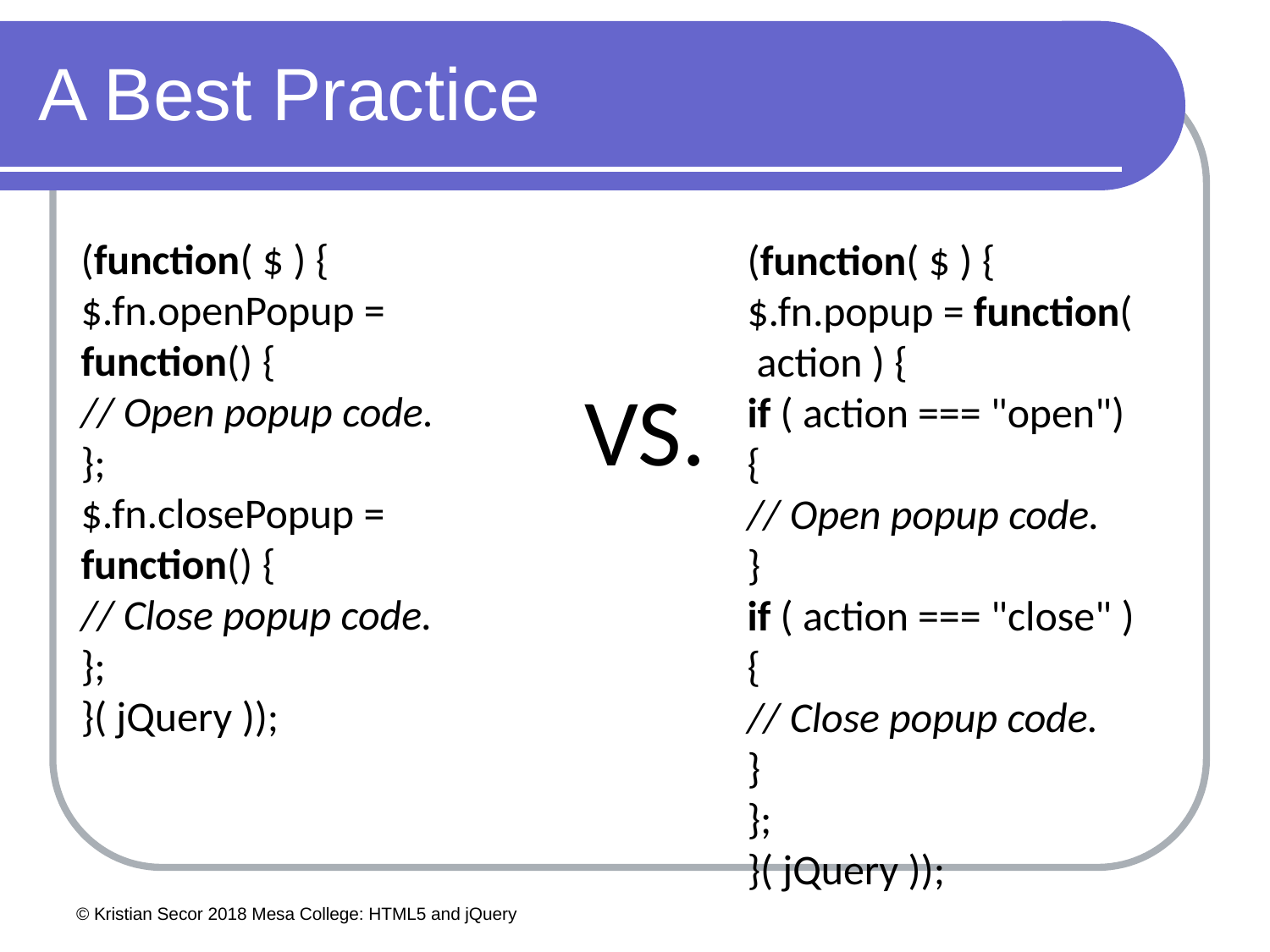

# A Best Practice
(function( $ ) {
$.fn.openPopup =
function() {
// Open popup code.
};
$.fn.closePopup =
function() {
// Close popup code.
};
}( jQuery ));
(function( $ ) {
$.fn.popup = function(  action ) {
if ( action === "open") {
// Open popup code.
}
if ( action === "close" ) {
// Close popup code.
}
};
}( jQuery ));
VS.
© Kristian Secor 2018 Mesa College: HTML5 and jQuery